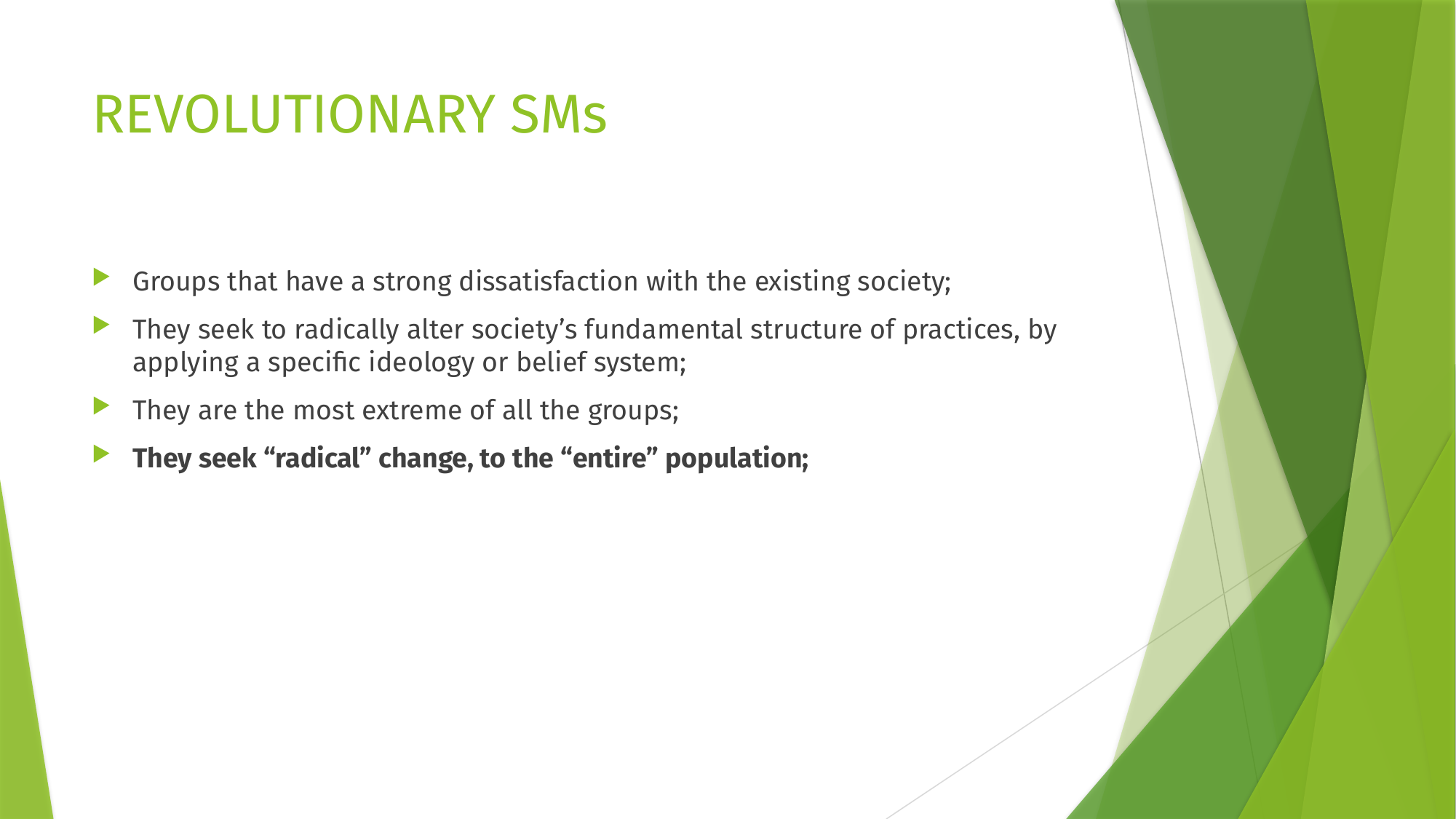

# REVOLUTIONARY SMs
Groups that have a strong dissatisfaction with the existing society;
They seek to radically alter society’s fundamental structure of practices, by applying a specific ideology or belief system;
They are the most extreme of all the groups;
They seek “radical” change, to the “entire” population;